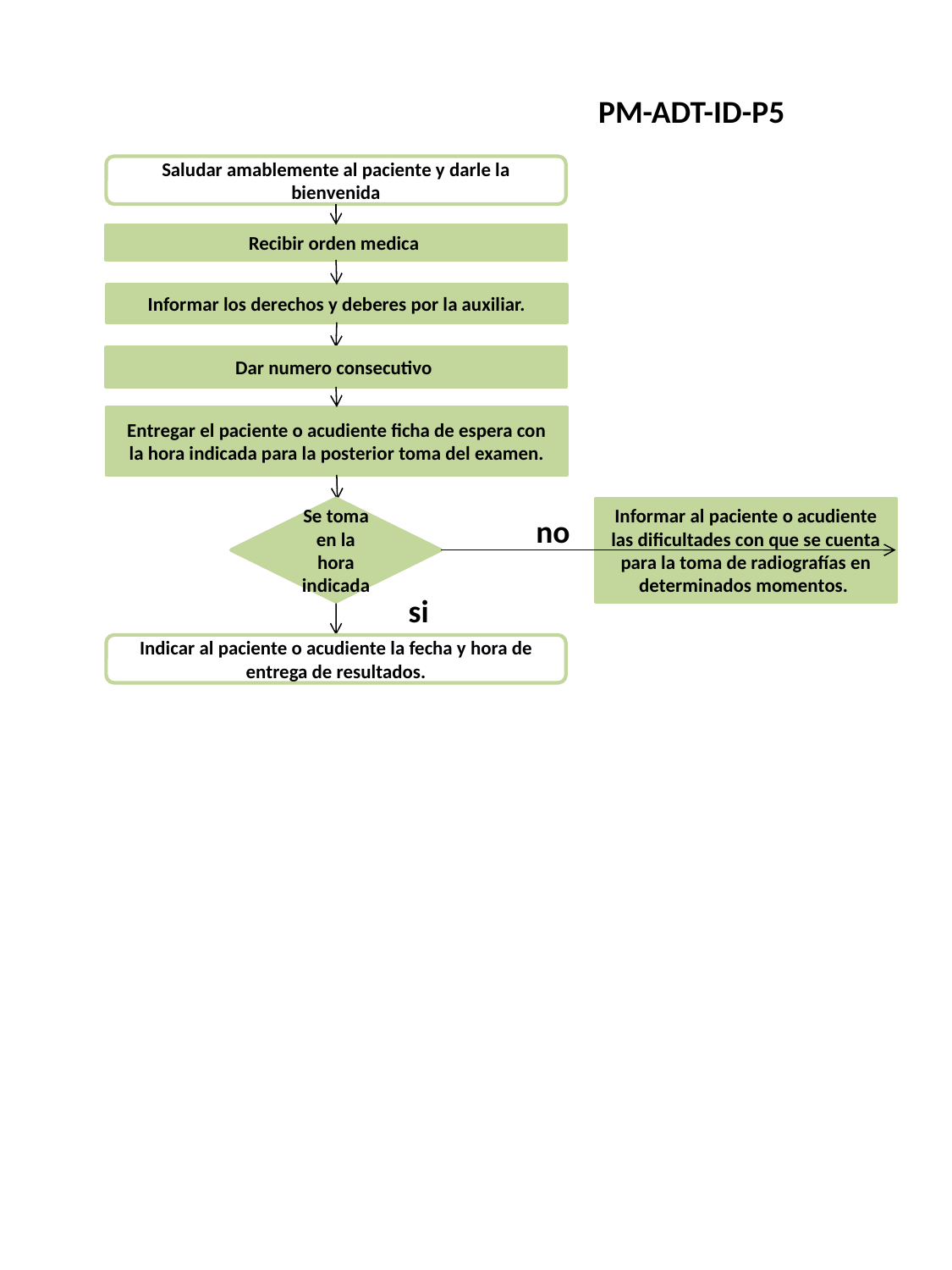

PM-ADT-ID-P5
Saludar amablemente al paciente y darle la bienvenida
Recibir orden medica
Informar los derechos y deberes por la auxiliar.
Dar numero consecutivo
Entregar el paciente o acudiente ficha de espera con la hora indicada para la posterior toma del examen.
Se toma en la hora indicada
Informar al paciente o acudiente las dificultades con que se cuenta para la toma de radiografías en determinados momentos.
no
si
Indicar al paciente o acudiente la fecha y hora de entrega de resultados.